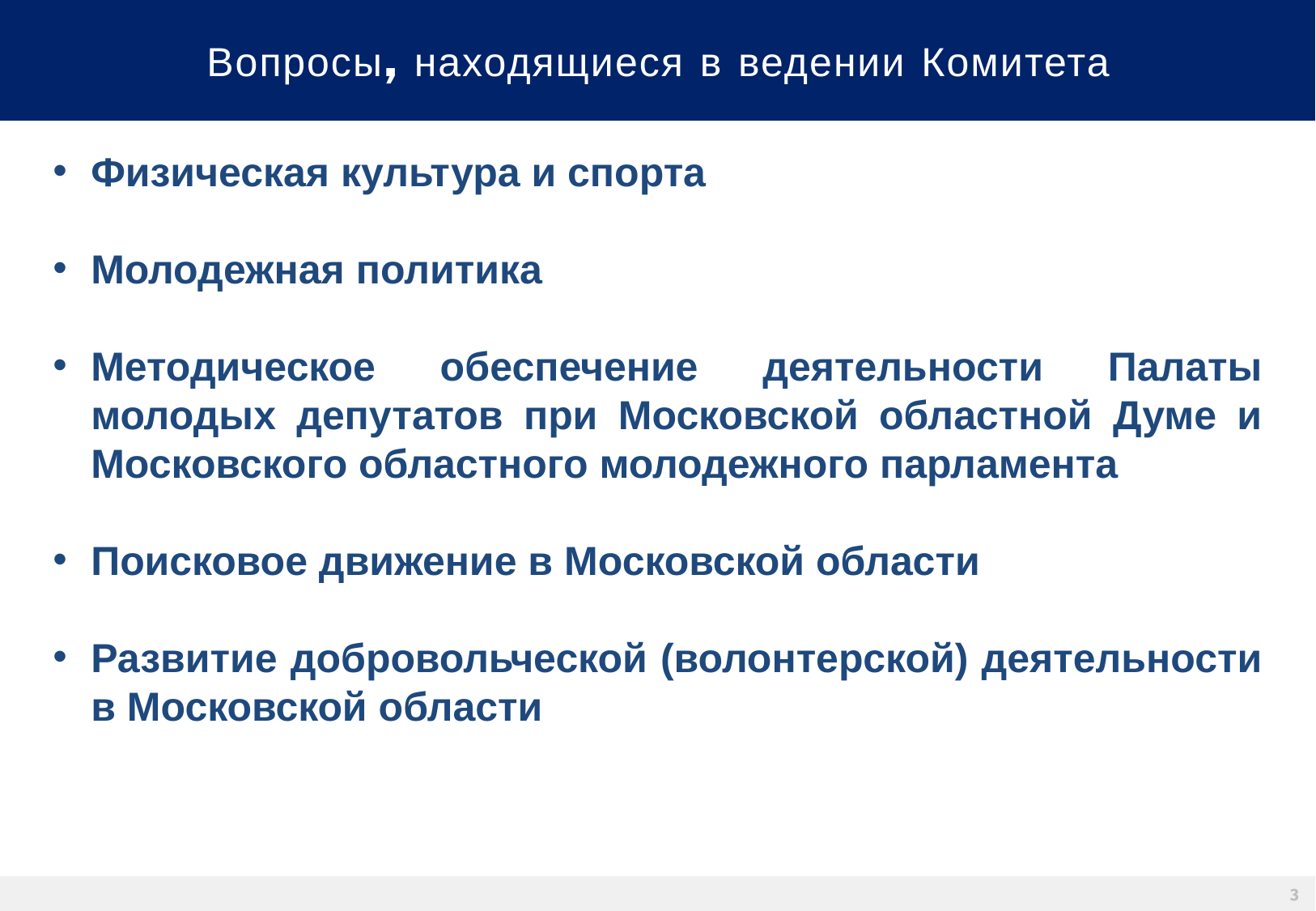

# Вопросы, находящиеся в ведении Комитета
Физическая культура и спорта

Молодежная политика

Методическое обеспечение деятельности Палаты молодых депутатов при Московской областной Думе и Московского областного молодежного парламента

Поисковое движение в Московской области

Развитие добровольческой (волонтерской) деятельности в Московской области

3